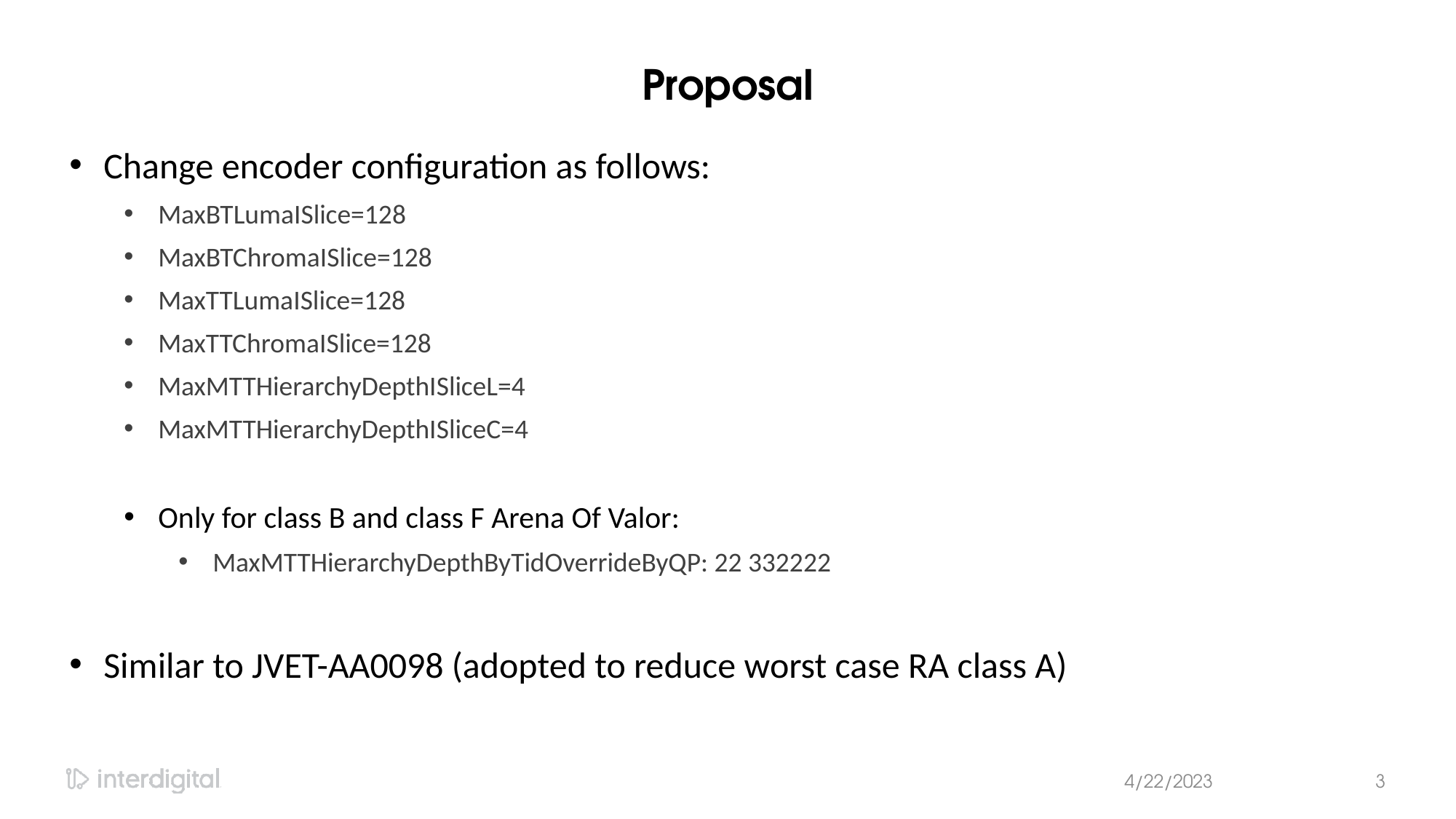

# Proposal
Change encoder configuration as follows:
MaxBTLumaISlice=128
MaxBTChromaISlice=128
MaxTTLumaISlice=128
MaxTTChromaISlice=128
MaxMTTHierarchyDepthISliceL=4
MaxMTTHierarchyDepthISliceC=4

Only for class B and class F Arena Of Valor:
MaxMTTHierarchyDepthByTidOverrideByQP: 22 332222

Similar to JVET-AA0098 (adopted to reduce worst case RA class A)

4/22/2023
3